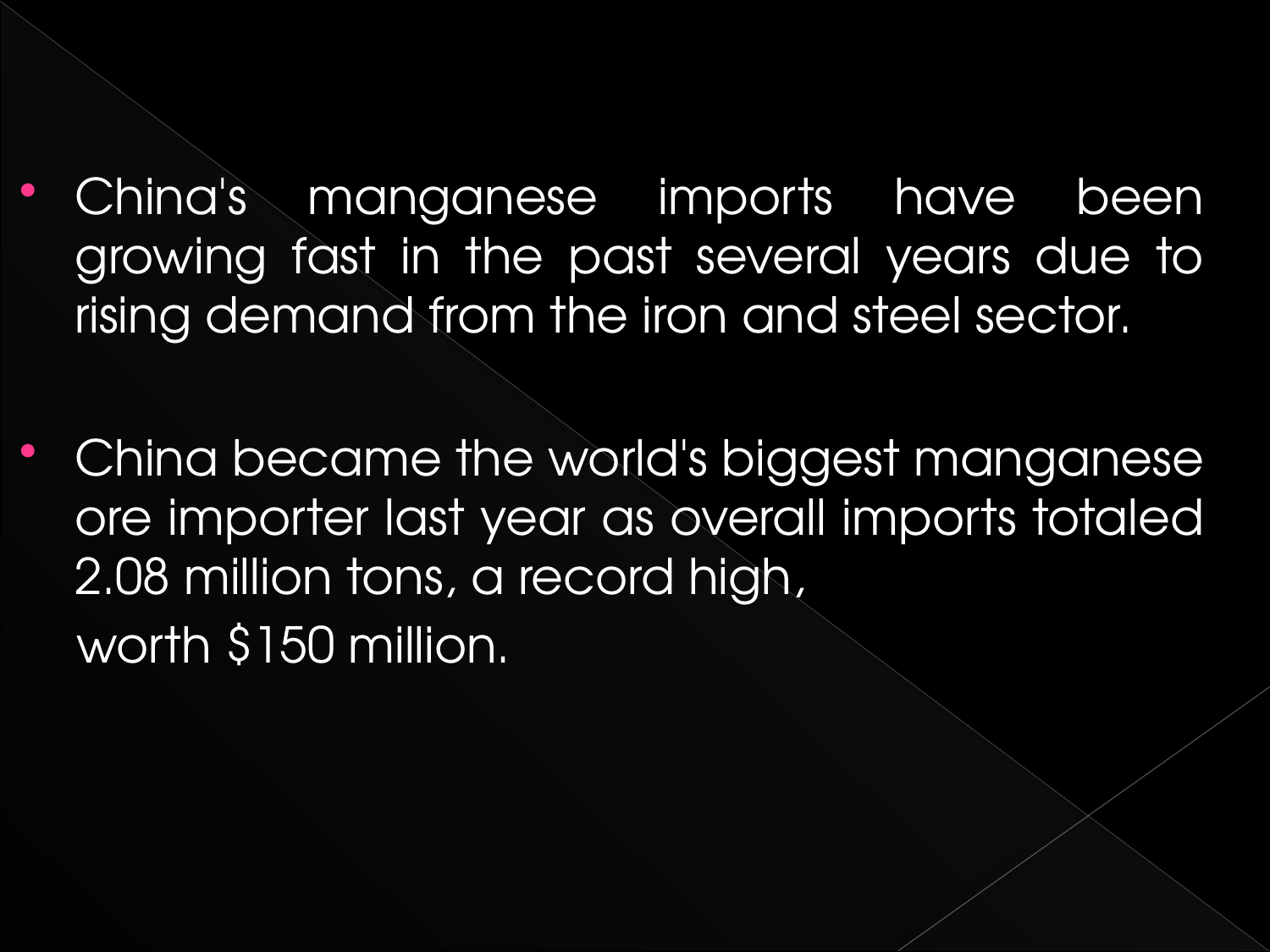

China's manganese imports have been growing fast in the past several years due to rising demand from the iron and steel sector.

China became the world's biggest manganese ore importer last year as overall imports totaled 2.08 million tons, a record high,
    worth $150 million.